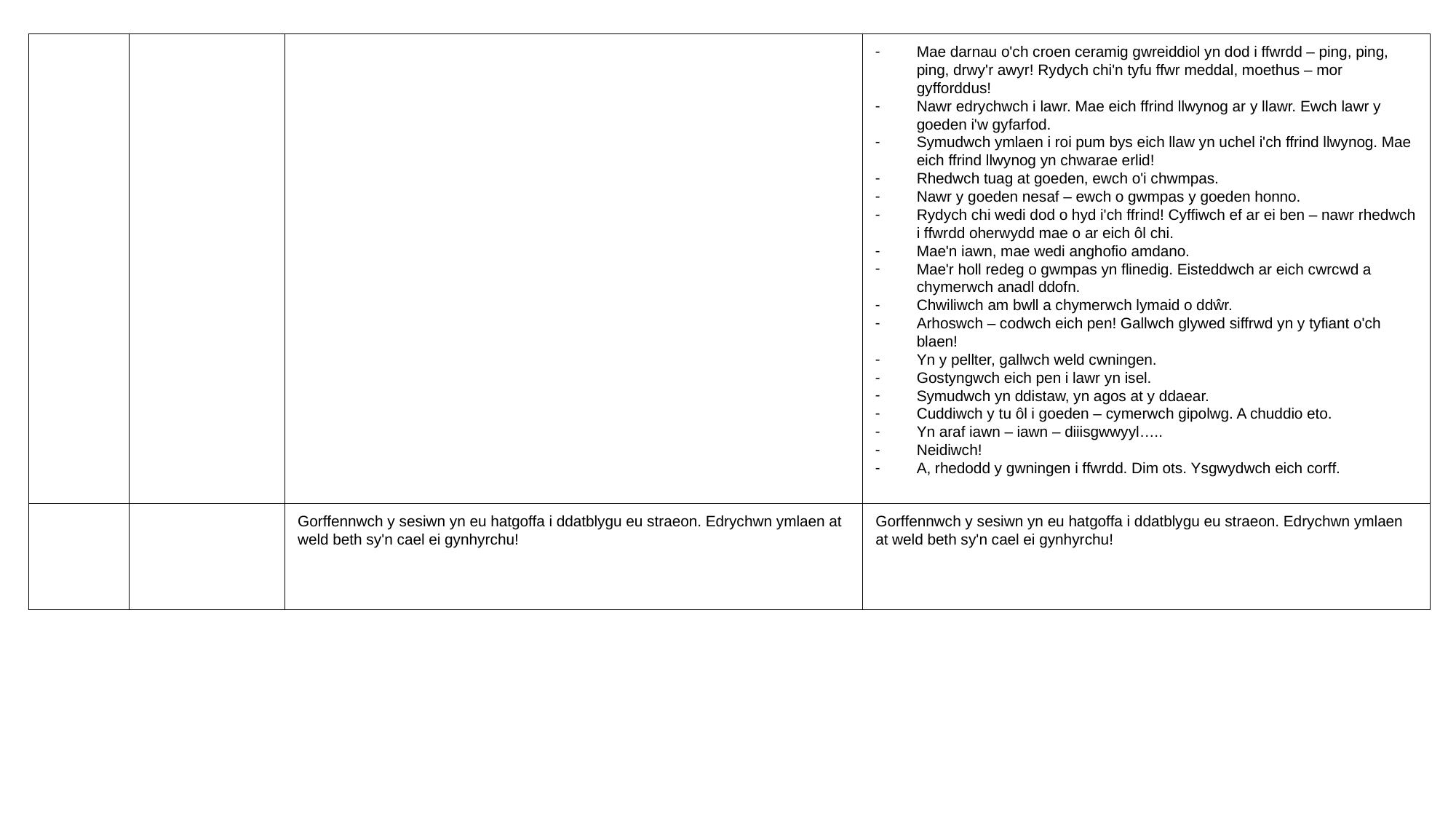

|  |  |  | Mae darnau o'ch croen ceramig gwreiddiol yn dod i ffwrdd – ping, ping, ping, drwy'r awyr! Rydych chi'n tyfu ffwr meddal, moethus – mor gyfforddus! Nawr edrychwch i lawr. Mae eich ffrind llwynog ar y llawr. Ewch lawr y goeden i'w gyfarfod. Symudwch ymlaen i roi pum bys eich llaw yn uchel i'ch ffrind llwynog. Mae eich ffrind llwynog yn chwarae erlid! Rhedwch tuag at goeden, ewch o'i chwmpas. Nawr y goeden nesaf – ewch o gwmpas y goeden honno. Rydych chi wedi dod o hyd i'ch ffrind! Cyffiwch ef ar ei ben – nawr rhedwch i ffwrdd oherwydd mae o ar eich ôl chi. Mae'n iawn, mae wedi anghofio amdano. Mae'r holl redeg o gwmpas yn flinedig. Eisteddwch ar eich cwrcwd a chymerwch anadl ddofn. Chwiliwch am bwll a chymerwch lymaid o ddŵr. Arhoswch – codwch eich pen! Gallwch glywed siffrwd yn y tyfiant o'ch blaen! Yn y pellter, gallwch weld cwningen. Gostyngwch eich pen i lawr yn isel. Symudwch yn ddistaw, yn agos at y ddaear. Cuddiwch y tu ôl i goeden – cymerwch gipolwg. A chuddio eto. Yn araf iawn – iawn – diiisgwwyyl….. Neidiwch! A, rhedodd y gwningen i ffwrdd. Dim ots. Ysgwydwch eich corff. |
| --- | --- | --- | --- |
|  |  | Gorffennwch y sesiwn yn eu hatgoffa i ddatblygu eu straeon. Edrychwn ymlaen at weld beth sy'n cael ei gynhyrchu! | Gorffennwch y sesiwn yn eu hatgoffa i ddatblygu eu straeon. Edrychwn ymlaen at weld beth sy'n cael ei gynhyrchu! |